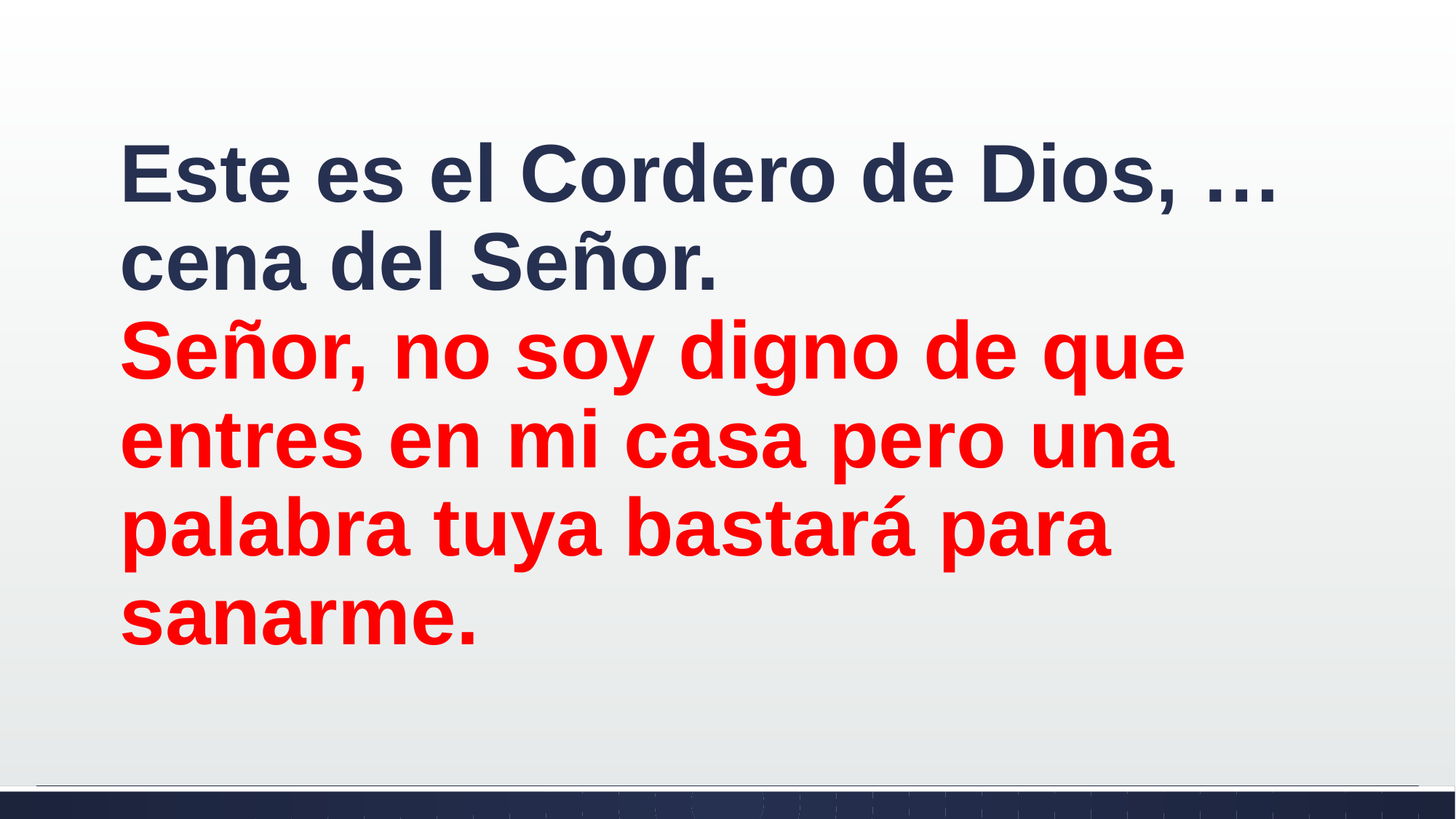

# Este es el Cordero de Dios, … cena del Señor. Señor, no soy digno de que entres en mi casa pero una palabra tuya bastará para sanarme.